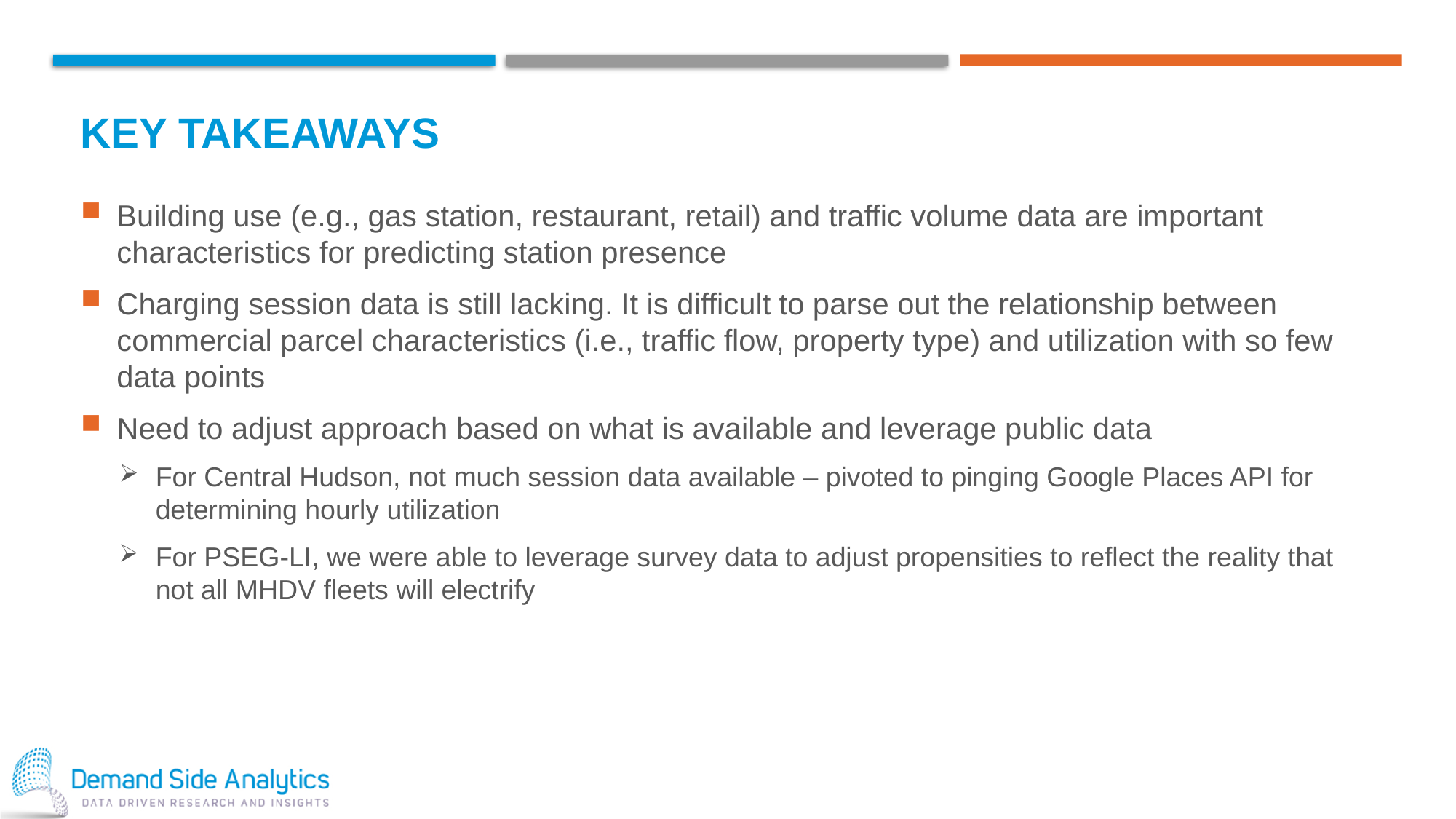

# Key takeaways
Building use (e.g., gas station, restaurant, retail) and traffic volume data are important characteristics for predicting station presence
Charging session data is still lacking. It is difficult to parse out the relationship between commercial parcel characteristics (i.e., traffic flow, property type) and utilization with so few data points
Need to adjust approach based on what is available and leverage public data
For Central Hudson, not much session data available – pivoted to pinging Google Places API for determining hourly utilization
For PSEG-LI, we were able to leverage survey data to adjust propensities to reflect the reality that not all MHDV fleets will electrify